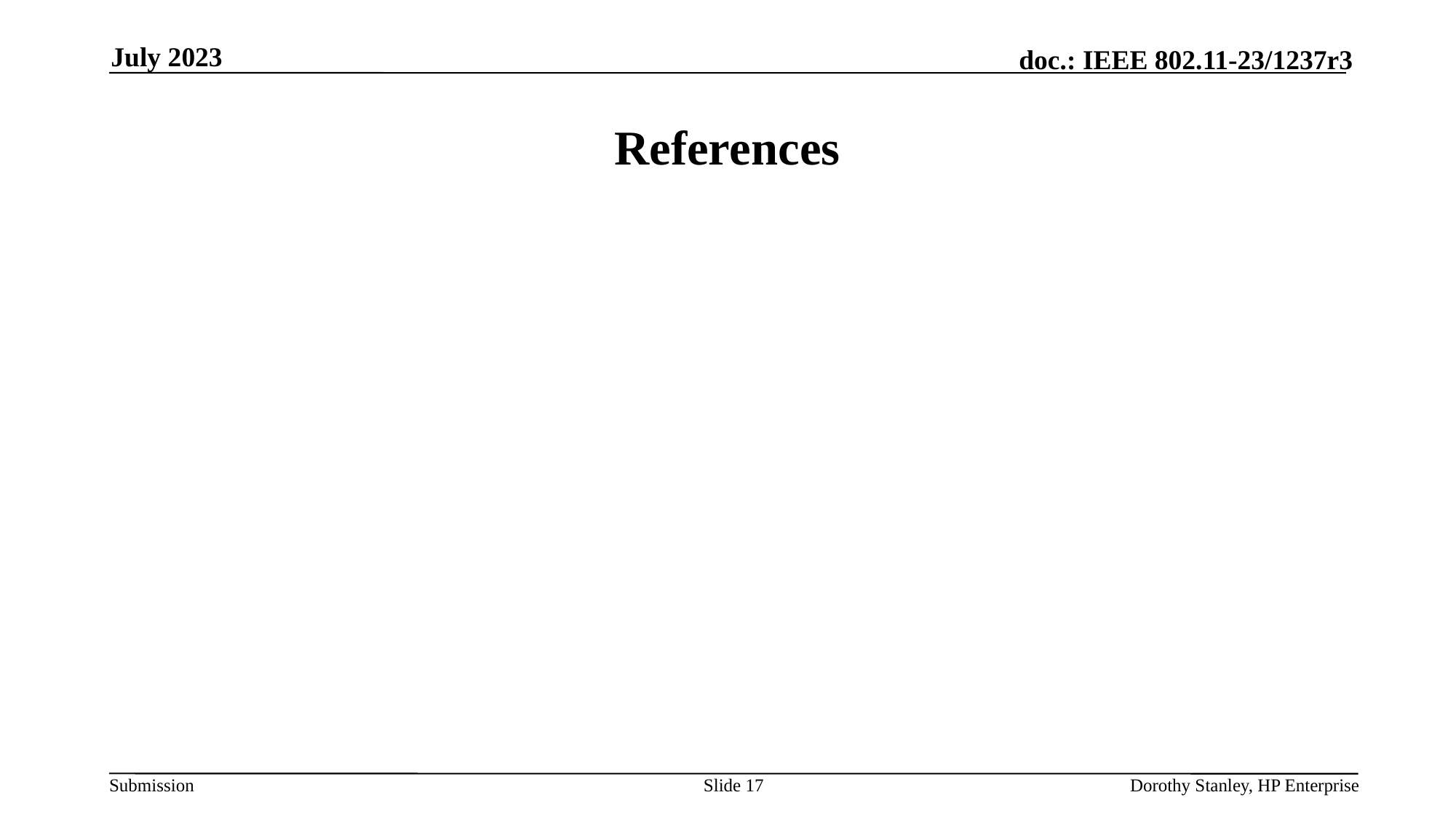

July 2023
# References

Slide 17
Dorothy Stanley, HP Enterprise